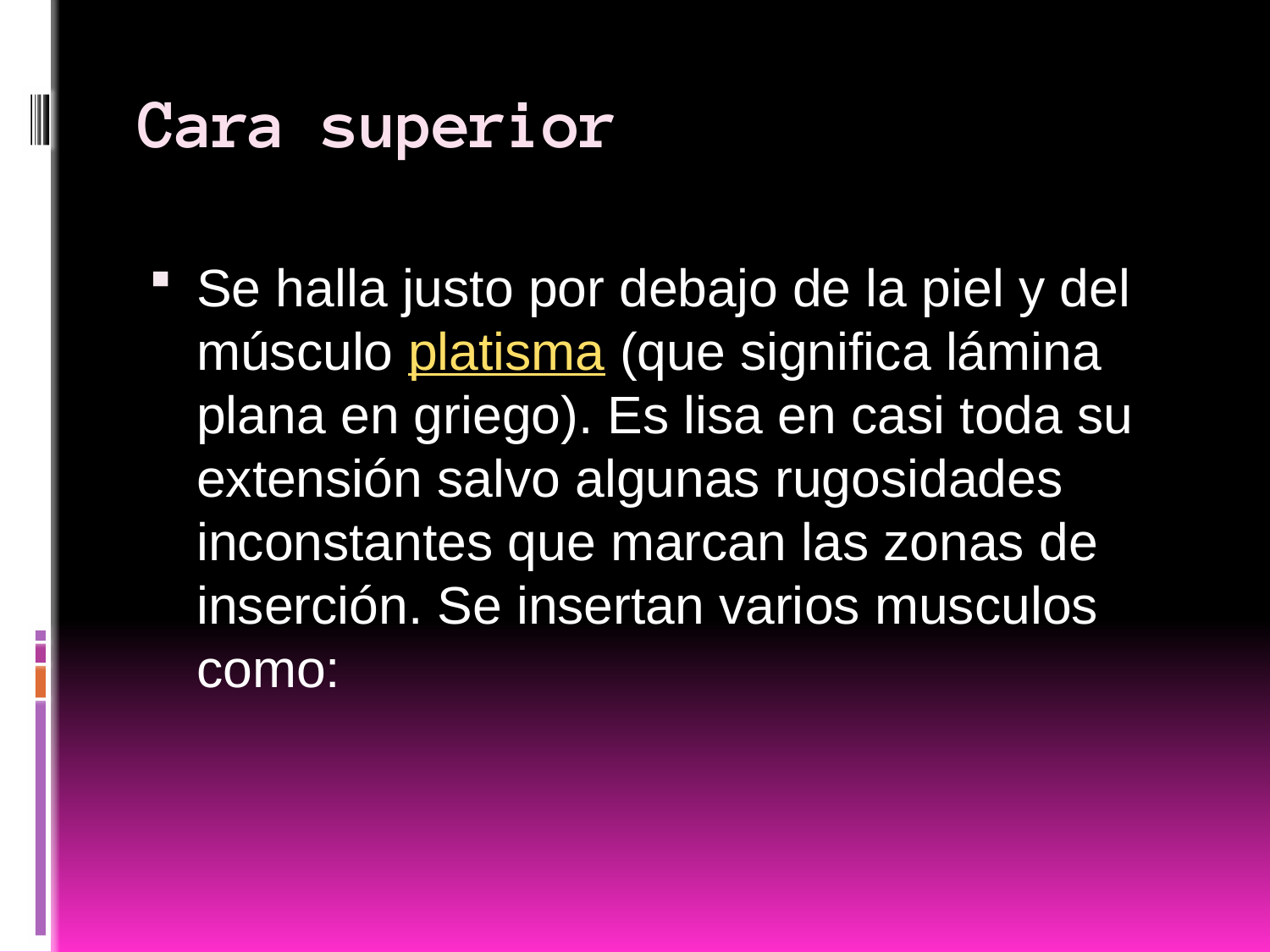

# Cara superior
Se halla justo por debajo de la piel y del músculo platisma (que significa lámina plana en griego). Es lisa en casi toda su extensión salvo algunas rugosidades inconstantes que marcan las zonas de inserción. Se insertan varios musculos como: